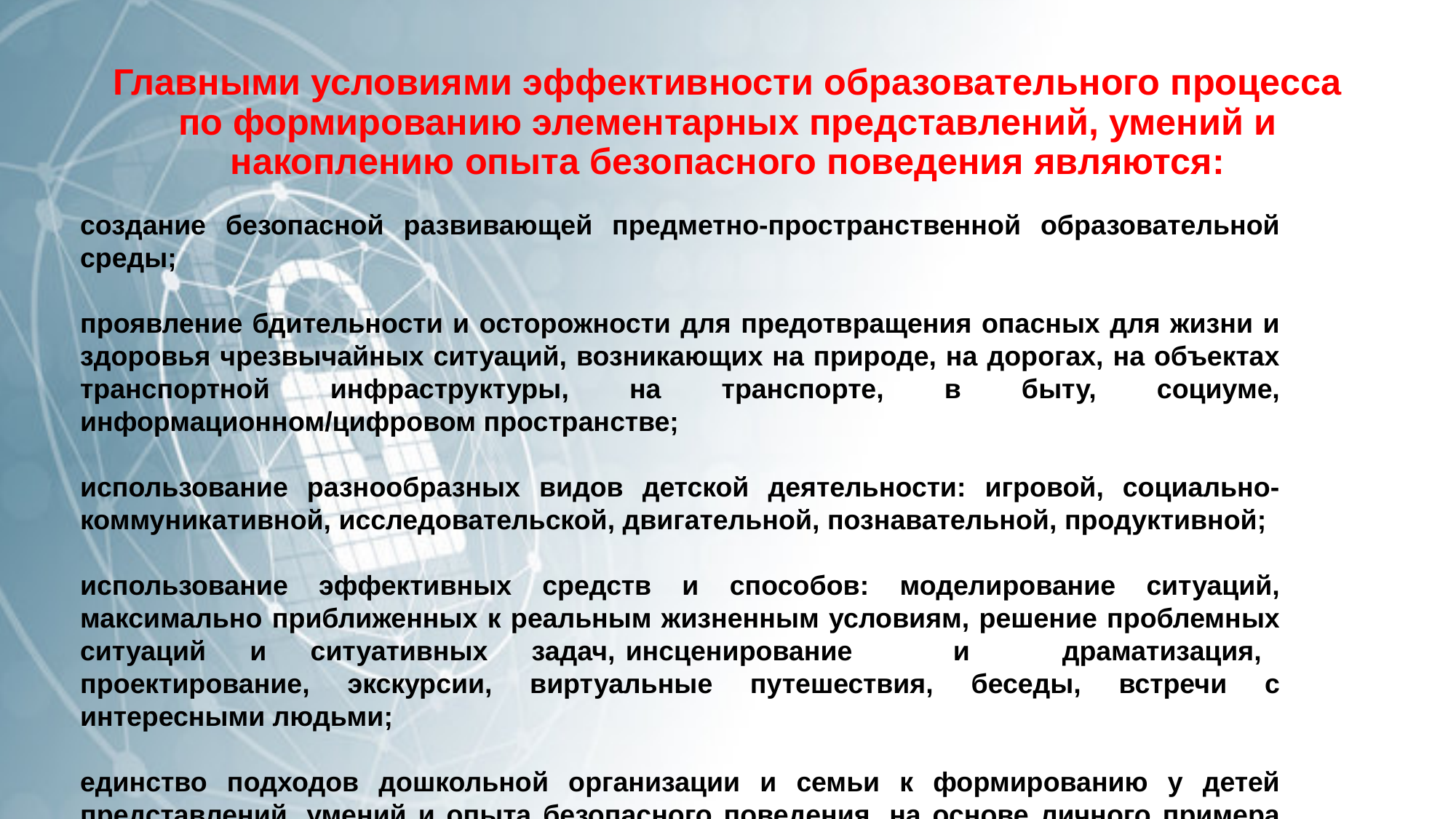

# Главными условиями эффективности образовательного процесса по формированию элементарных представлений, умений и накоплению опыта безопасного поведения являются:
создание безопасной развивающей предметно-пространственной образовательной среды;

проявление бдительности и осторожности для предотвращения опасных для жизни и здоровья чрезвычайных ситуаций, возникающих на природе, на дорогах, на объектах транспортной инфраструктуры, на транспорте, в быту, социуме, информационном/цифровом пространстве;

использование разнообразных видов детской деятельности: игровой, социально-коммуникативной, исследовательской, двигательной, познавательной, продуктивной;

использование эффективных средств и способов: моделирование ситуаций, максимально приближенных к реальным жизненным условиям, решение проблемных ситуаций и ситуативных задач,	инсценирование	и	драматизация,	проектирование, экскурсии, виртуальные путешествия, беседы, встречи с интересными людьми;

единство подходов дошкольной организации и семьи к формированию у детей представлений, умений и опыта безопасного поведения, на основе личного примера взрослых – родителей и педагогов.